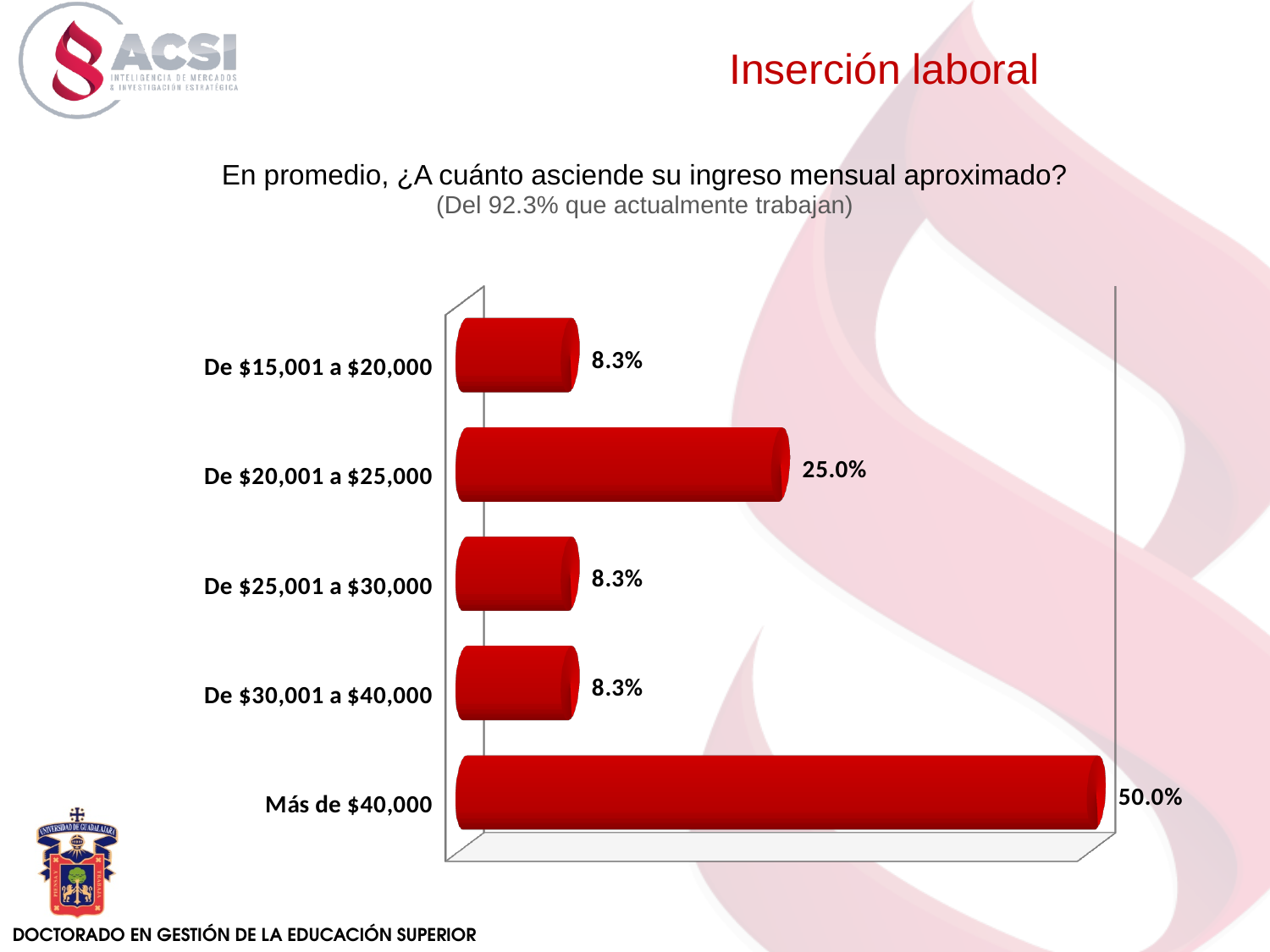

Inserción laboral

[unsupported chart]

En promedio, ¿A cuánto asciende su ingreso mensual aproximado?
(Del 92.3% que actualmente trabajan)